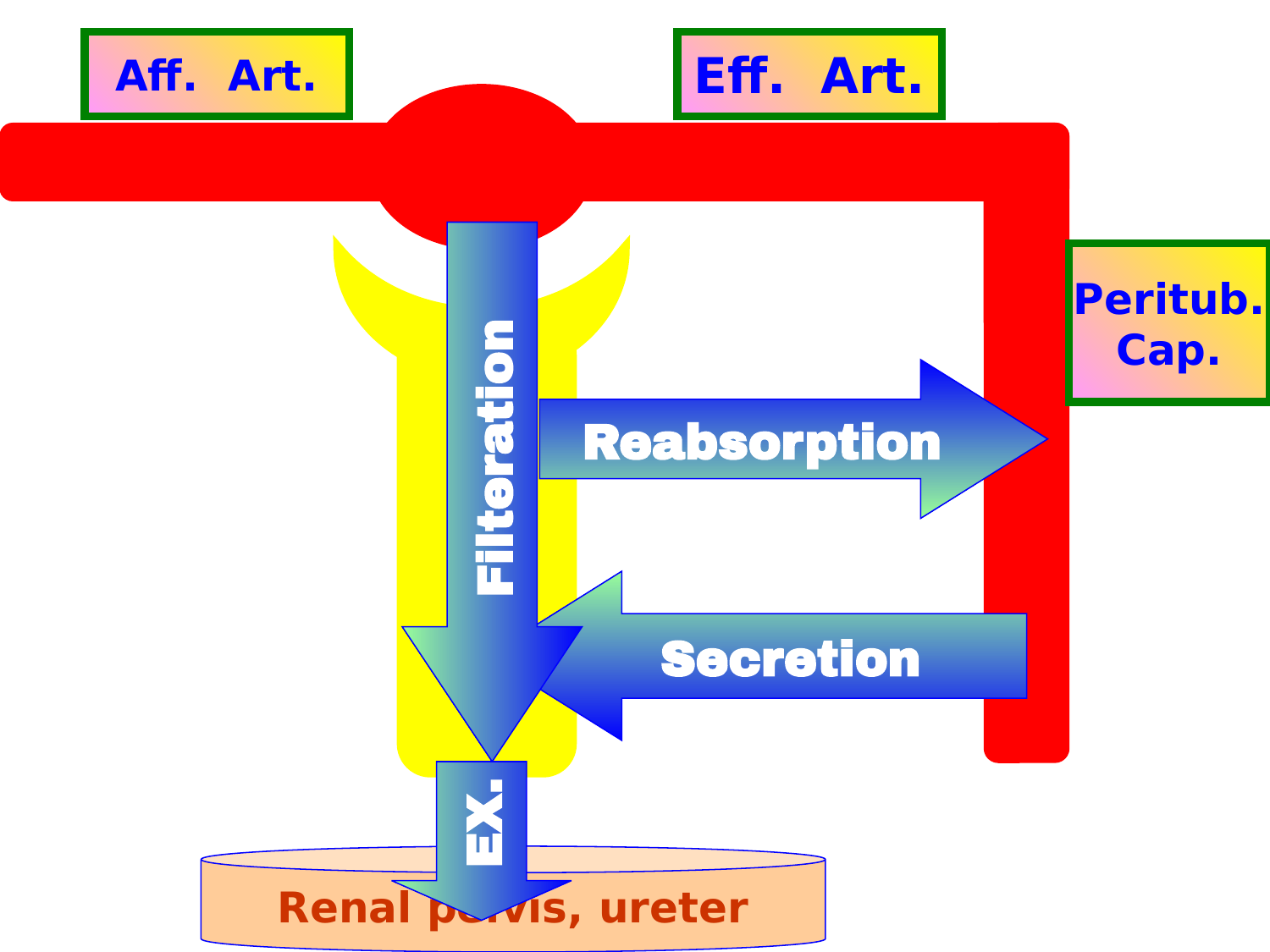

Aff.  Art.
Eff.  Art.

Peritub.
Cap.
Reabsorption
Filteration
Secretion
 EX.
Renal pelvis, ureter